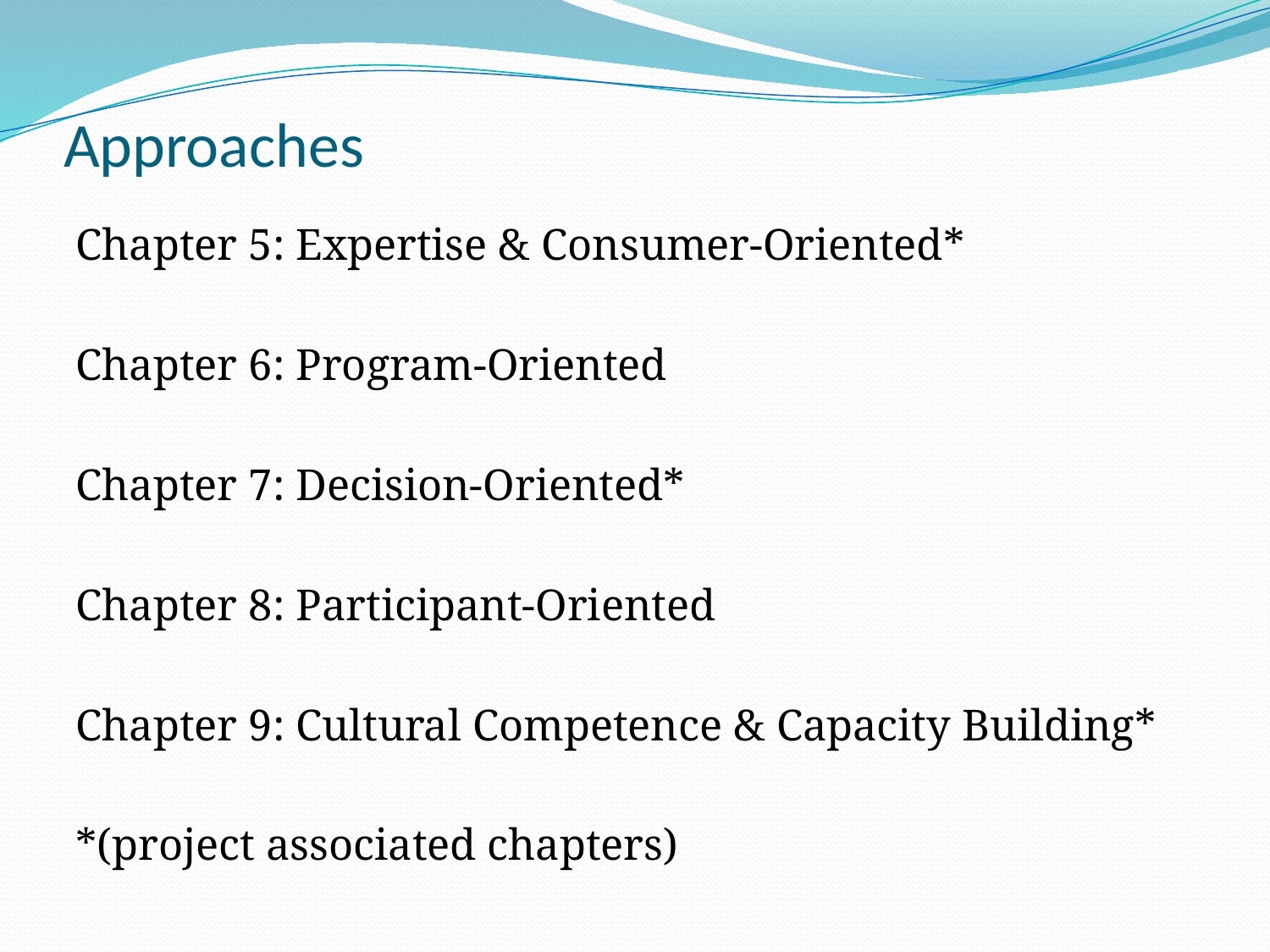

# Approaches
Chapter 5: Expertise & Consumer-Oriented*

Chapter 6: Program-Oriented

Chapter 7: Decision-Oriented*

Chapter 8: Participant-Oriented

Chapter 9: Cultural Competence & Capacity Building*

*(project associated chapters)